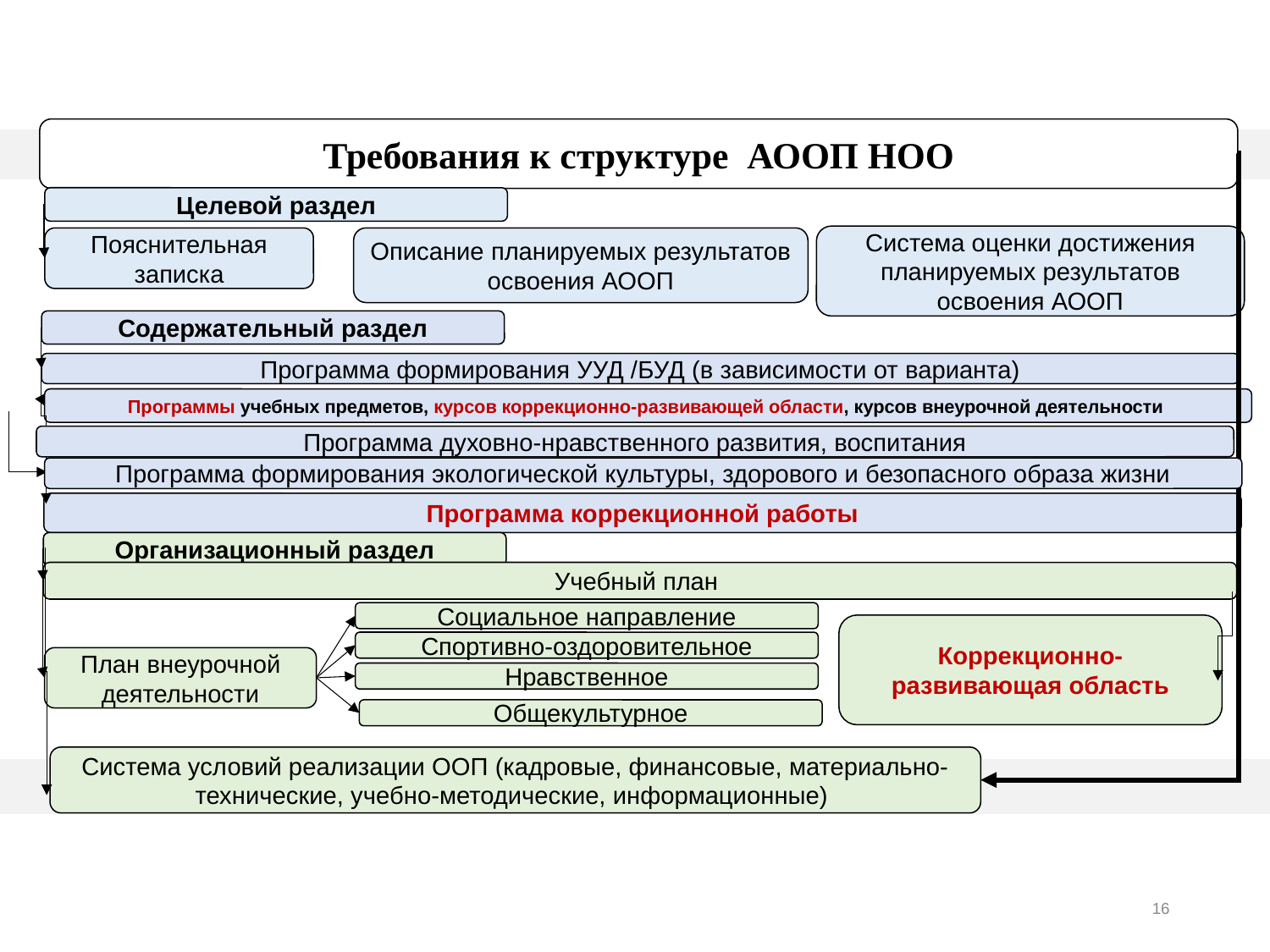

Требования к структуре  АООП НОО

Целевой раздел
Система оценки достижения
планируемых результатов освоения АООП
Пояснительная записка
Описание планируемых результатов освоения АООП
Содержательный раздел
Программа формирования УУД /БУД (в зависимости от варианта)
Программы учебных предметов, курсов коррекционно-развивающей области, курсов внеурочной деятельности
Программа духовно-нравственного развития, воспитания
Программа формирования экологической культуры, здорового и безопасного образа жизни
Программа коррекционной работы
Организационный раздел
Учебный план
Социальное направление
Коррекционно-развивающая область
Спортивно-оздоровительное
План внеурочной деятельности
Нравственное
Общекультурное
Система условий реализации ООП (кадровые, финансовые, материально-технические, учебно-методические, информационные)

16